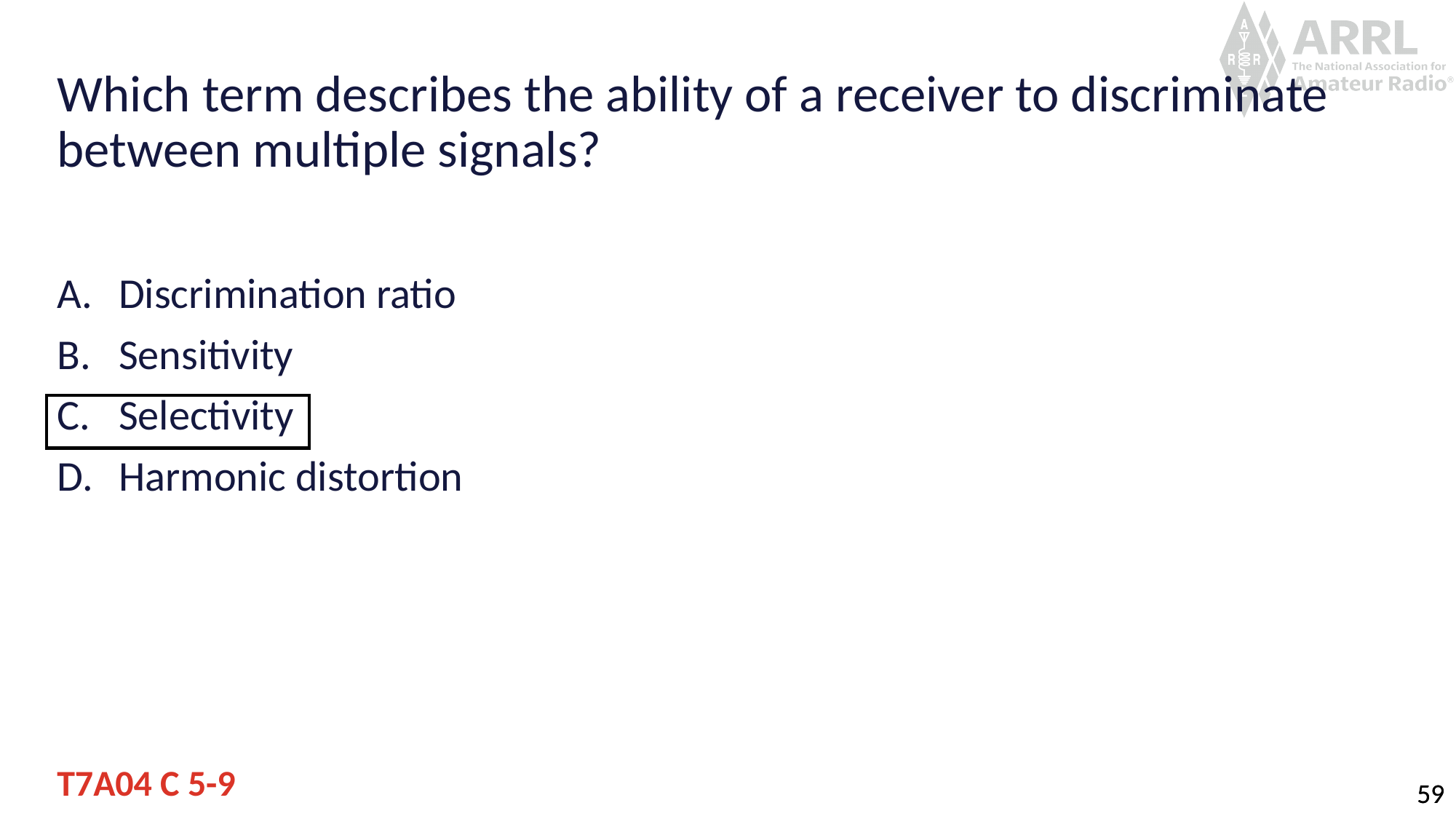

# Which term describes the ability of a receiver to discriminate between multiple signals?
Discrimination ratio
Sensitivity
Selectivity
Harmonic distortion

T7A04 C 5-9